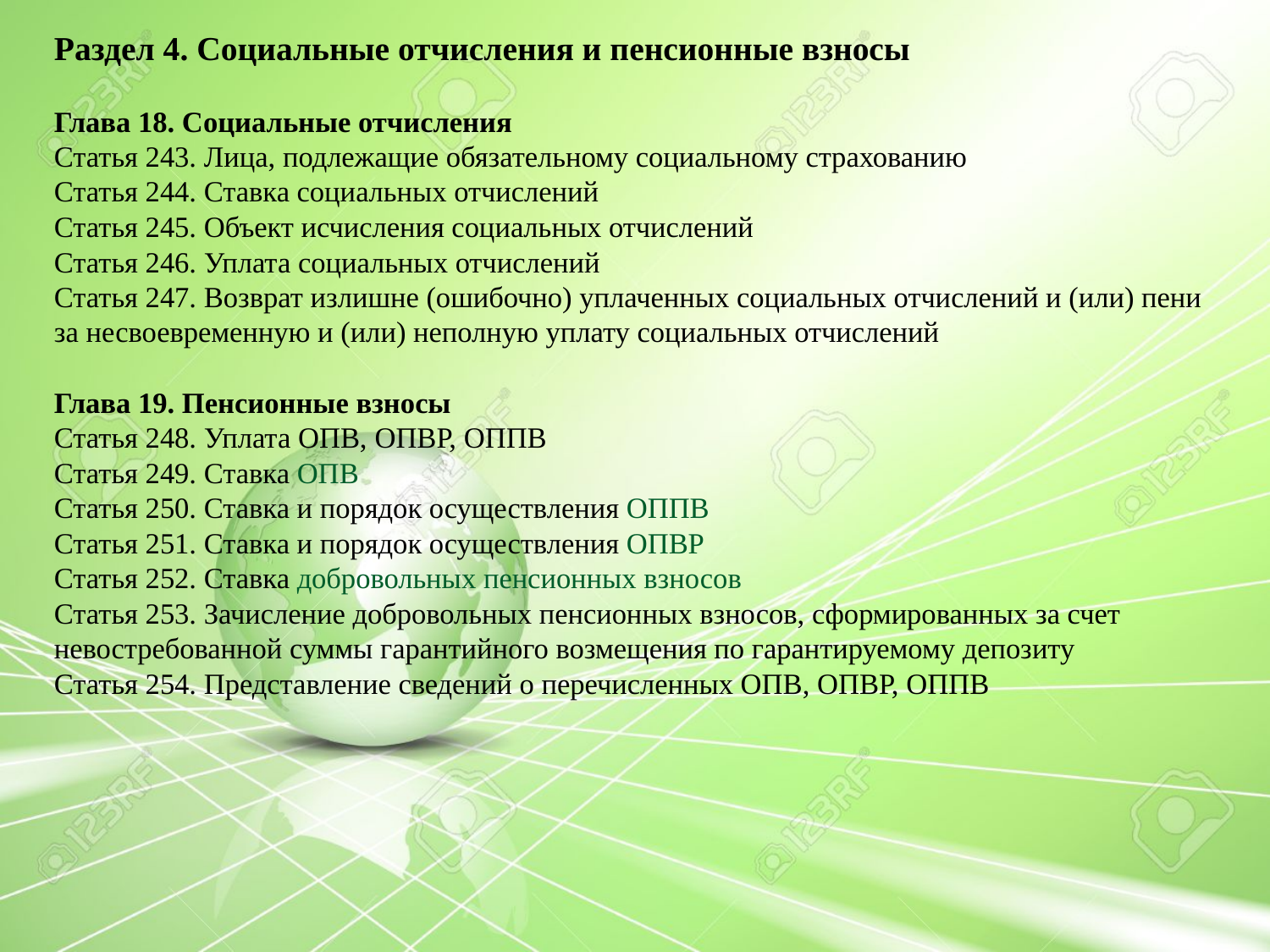

Раздел 4. Социальные отчисления и пенсионные взносы

Глава 18. Социальные отчисления
Статья 243. Лица, подлежащие обязательному социальному страхованию
Статья 244. Ставка социальных отчислений
Статья 245. Объект исчисления социальных отчислений
Статья 246. Уплата социальных отчислений
Статья 247. Возврат излишне (ошибочно) уплаченных социальных отчислений и (или) пени за несвоевременную и (или) неполную уплату социальных отчислений

Глава 19. Пенсионные взносы
Статья 248. Уплата ОПВ, ОПВР, ОППВ
Статья 249. Ставка ОПВ
Статья 250. Ставка и порядок осуществления ОППВ
Статья 251. Ставка и порядок осуществления ОПВР
Статья 252. Ставка добровольных пенсионных взносов
Статья 253. Зачисление добровольных пенсионных взносов, сформированных за счет невостребованной суммы гарантийного возмещения по гарантируемому депозиту
Статья 254. Представление сведений о перечисленных ОПВ, ОПВР, ОППВ